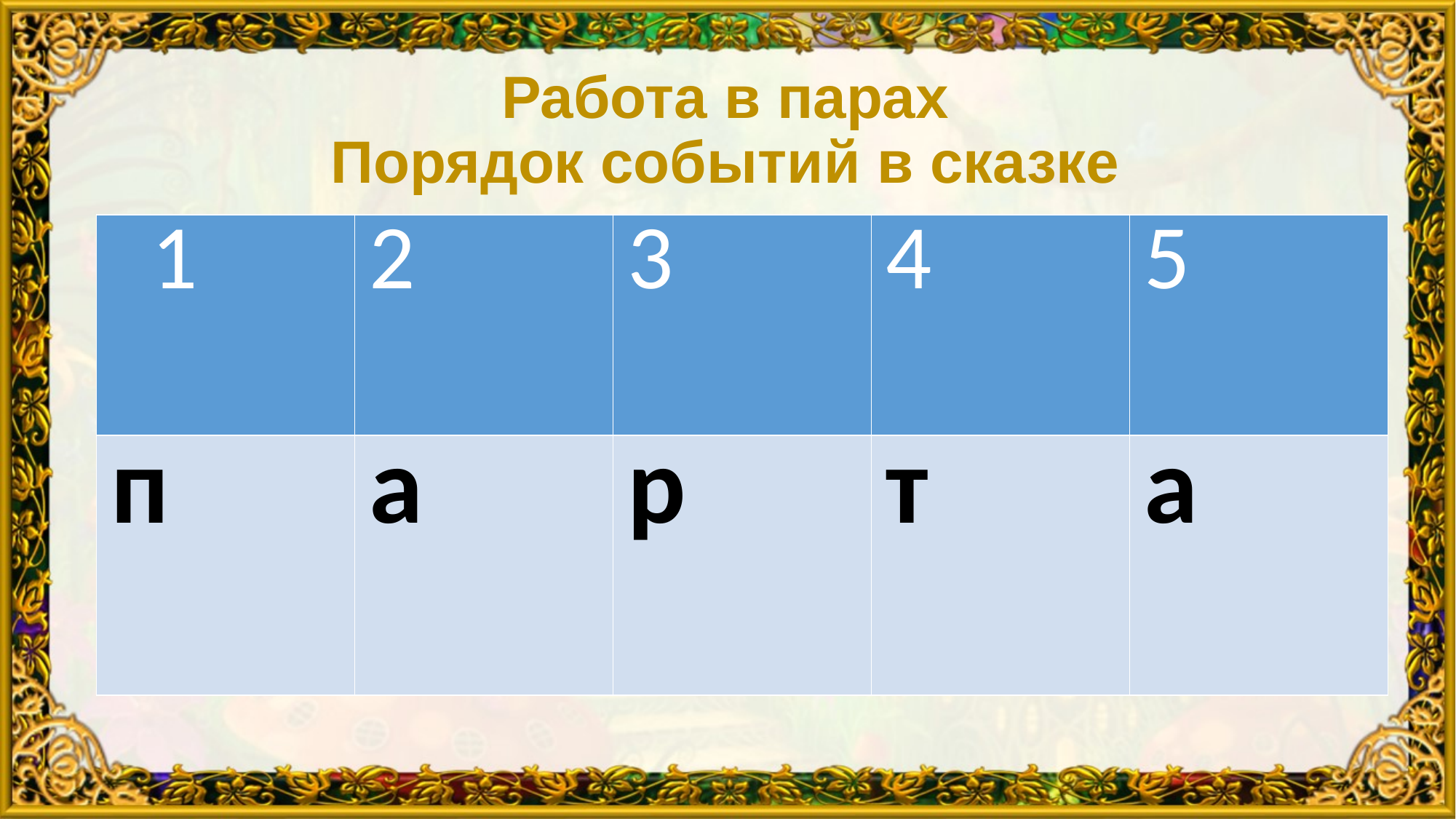

# Работа в парах Порядок событий в сказке
| 1 | 2 | 3 | 4 | 5 |
| --- | --- | --- | --- | --- |
| п | а | р | т | а |